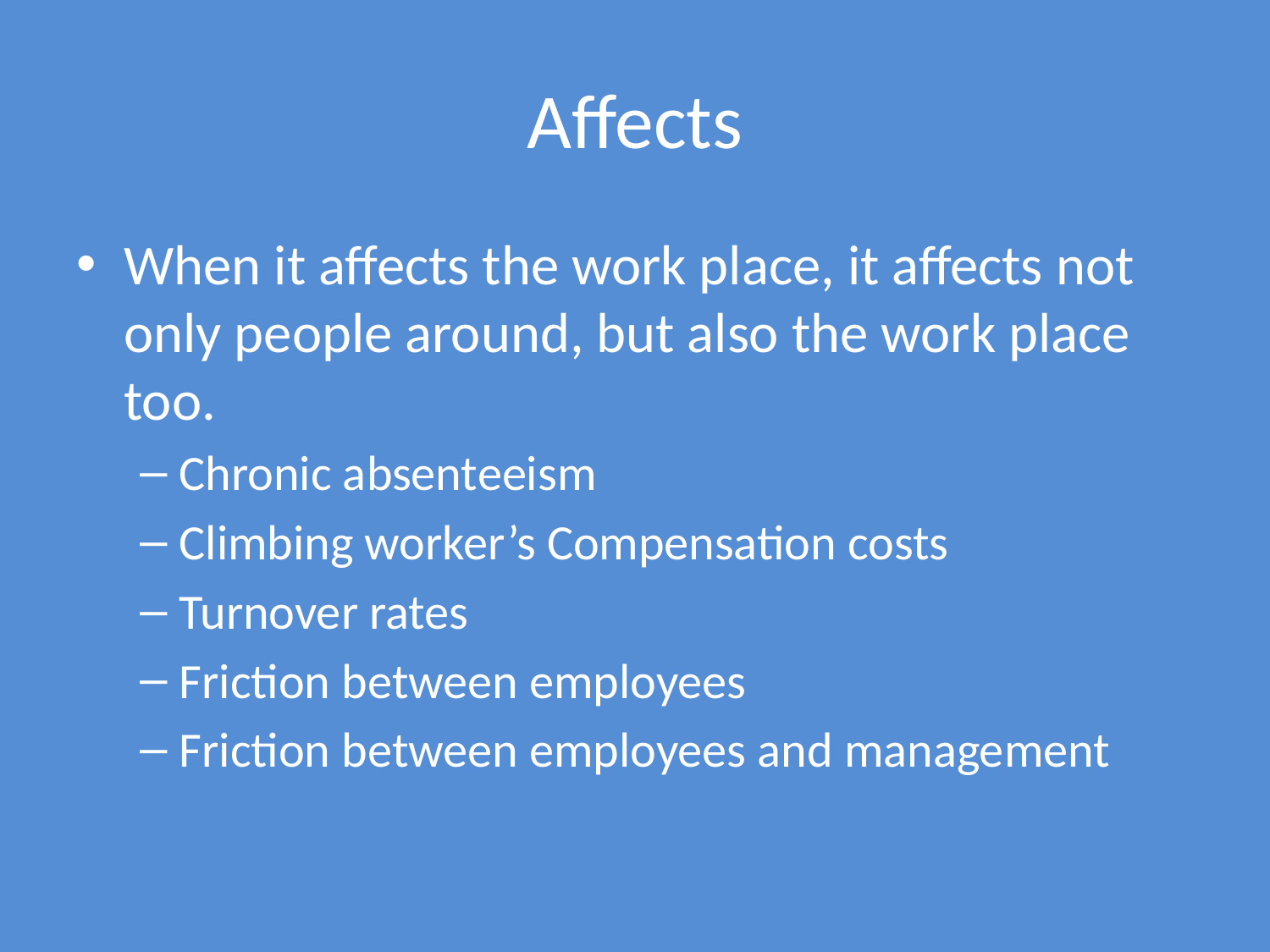

# Affects
When it affects the work place, it affects not only people around, but also the work place too.
Chronic absenteeism
Climbing worker’s Compensation costs
Turnover rates
Friction between employees
Friction between employees and management